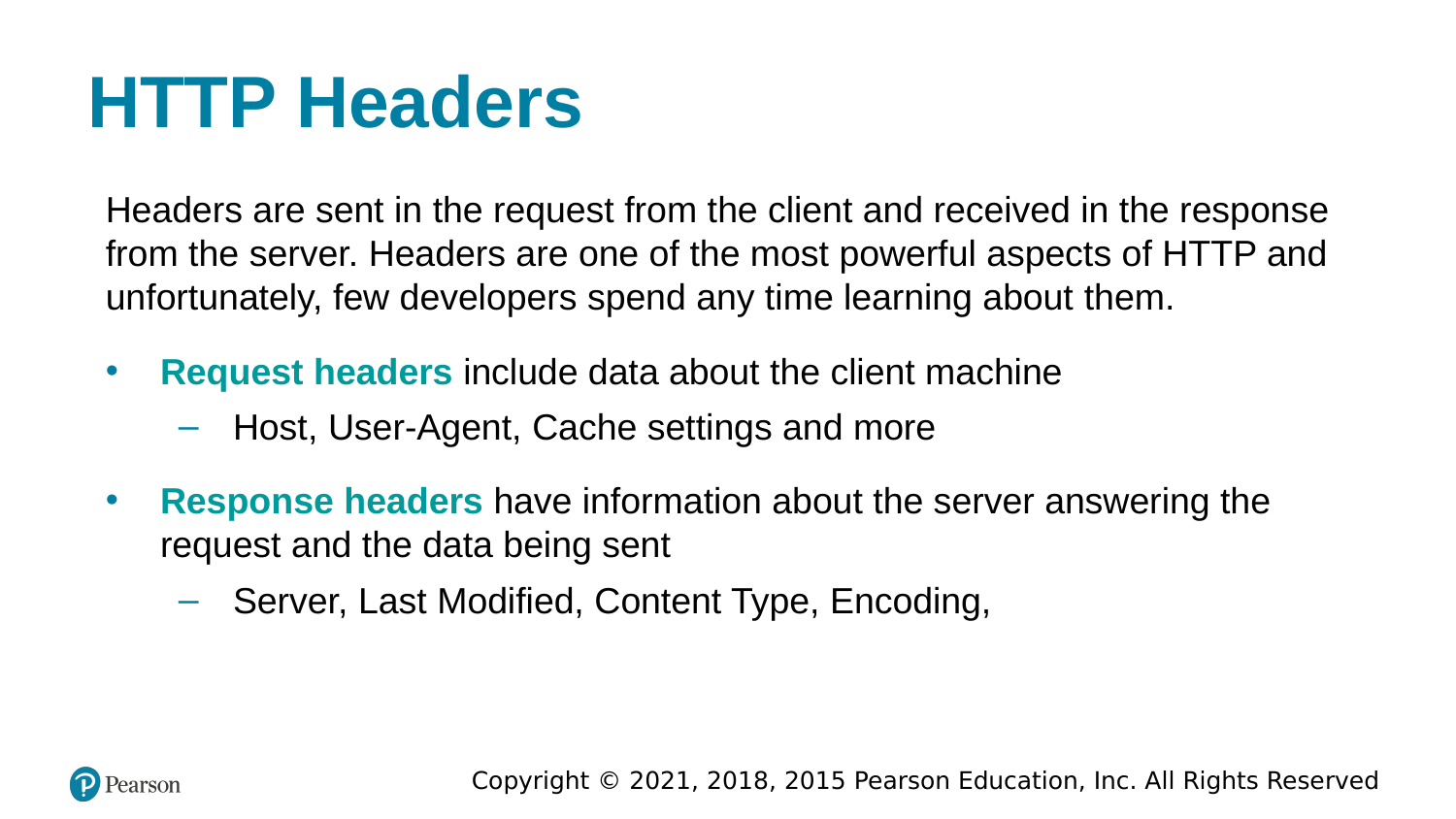

# HTTP Headers
Headers are sent in the request from the client and received in the response from the server. Headers are one of the most powerful aspects of HTTP and unfortunately, few developers spend any time learning about them.
Request headers include data about the client machine
Host, User-Agent, Cache settings and more
Response headers have information about the server answering the request and the data being sent
Server, Last Modified, Content Type, Encoding,